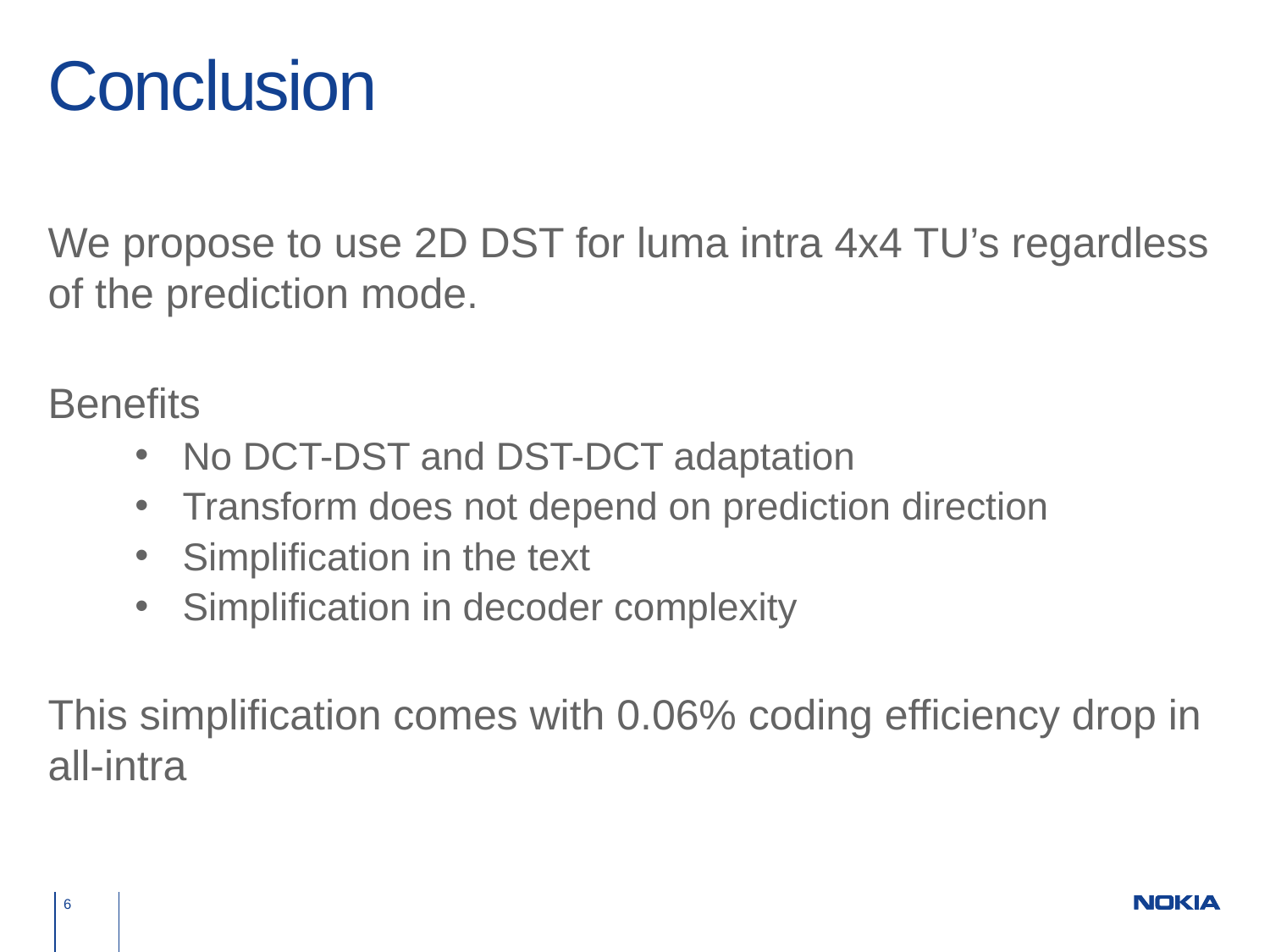

# Conclusion
We propose to use 2D DST for luma intra 4x4 TU’s regardless of the prediction mode.

Benefits
No DCT-DST and DST-DCT adaptation
Transform does not depend on prediction direction
Simplification in the text
Simplification in decoder complexity

This simplification comes with 0.06% coding efficiency drop in all-intra
6